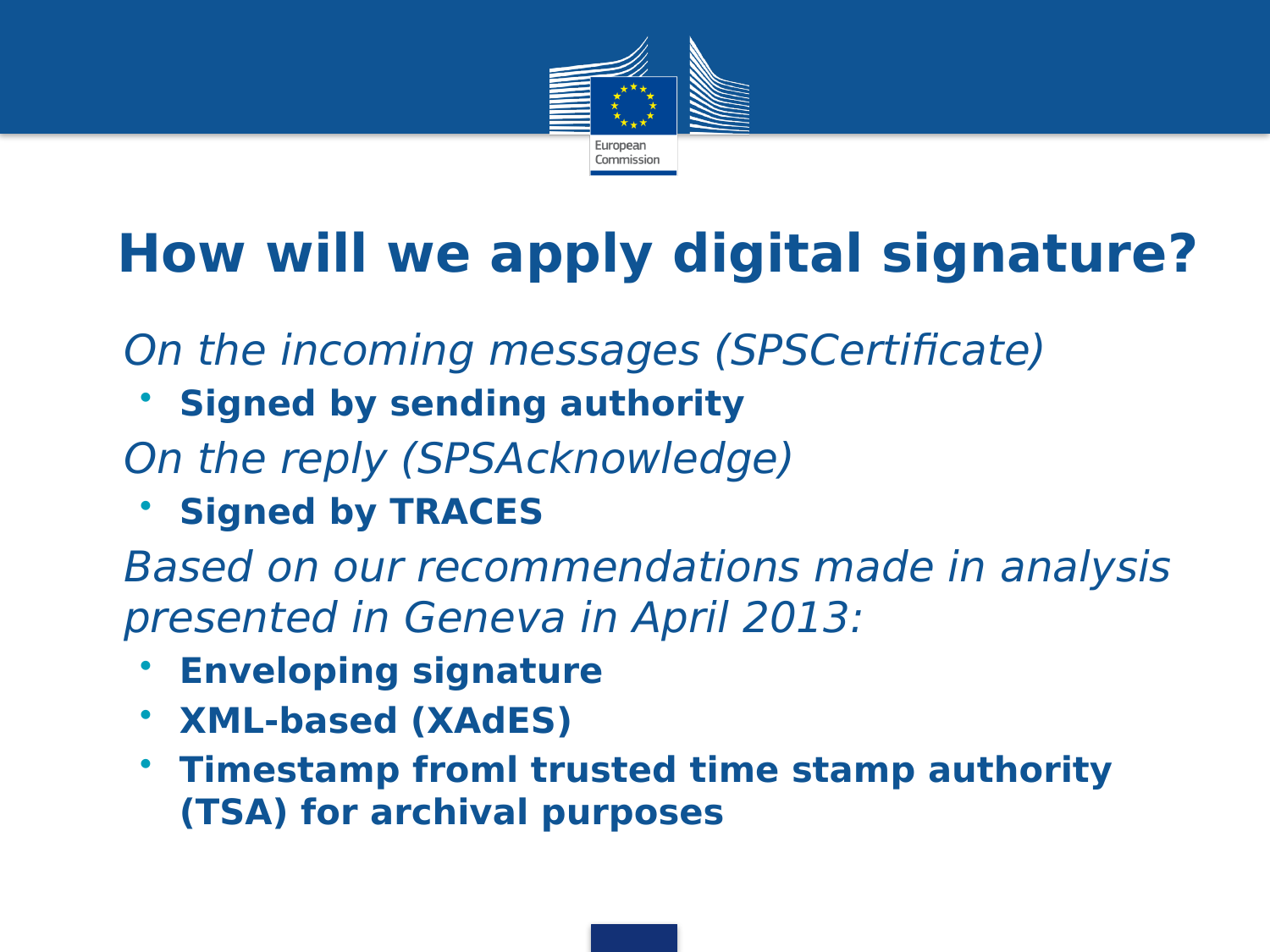

# How will we apply digital signature?
On the incoming messages (SPSCertificate)
Signed by sending authority
On the reply (SPSAcknowledge)
Signed by TRACES
Based on our recommendations made in analysis presented in Geneva in April 2013:
Enveloping signature
XML-based (XAdES)
Timestamp froml trusted time stamp authority (TSA) for archival purposes